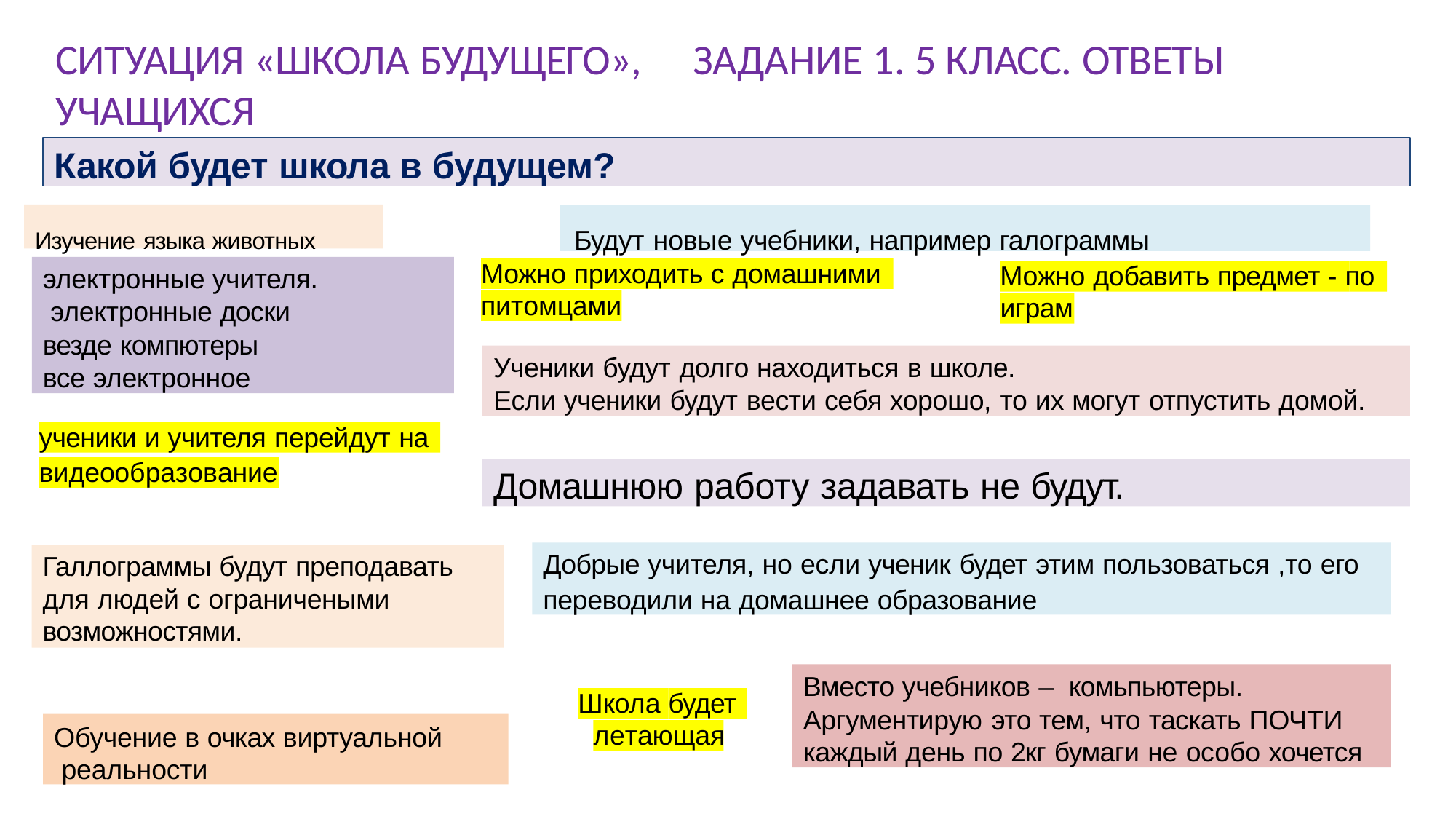

# СИТУАЦИЯ «ШКОЛА БУДУЩЕГО»,	ЗАДАНИЕ 1. 5 КЛАСС. ОТВЕТЫ УЧАЩИХСЯ
Какой будет школа в будущем?

Изучение языка животных	Будут новые учебники, например галограммы
Можно приходить с домашними
электронные учителя.  электронные доски  везде компютеры
все электронное
Можно добавить предмет - по

питомцами
играм

Ученики будут долго находиться в школе.
Если ученики будут вести себя хорошо, то их могут отпустить домой.
ученики и учителя перейдут на
видеообразование
Домашнюю работу задавать не будут.
Добрые учителя, но если ученик будет этим пользоваться ,то его  переводили на домашнее образование
Галлограммы будут преподавать  для людей с ограничеными  возможностями.
Вместо учебников – комьпьютеры.
Аргументирую это тем, что таскать ПОЧТИ  каждый день по 2кг бумаги не особо хочется
Школа будет

Обучение в очках виртуальной  реальности
летающая